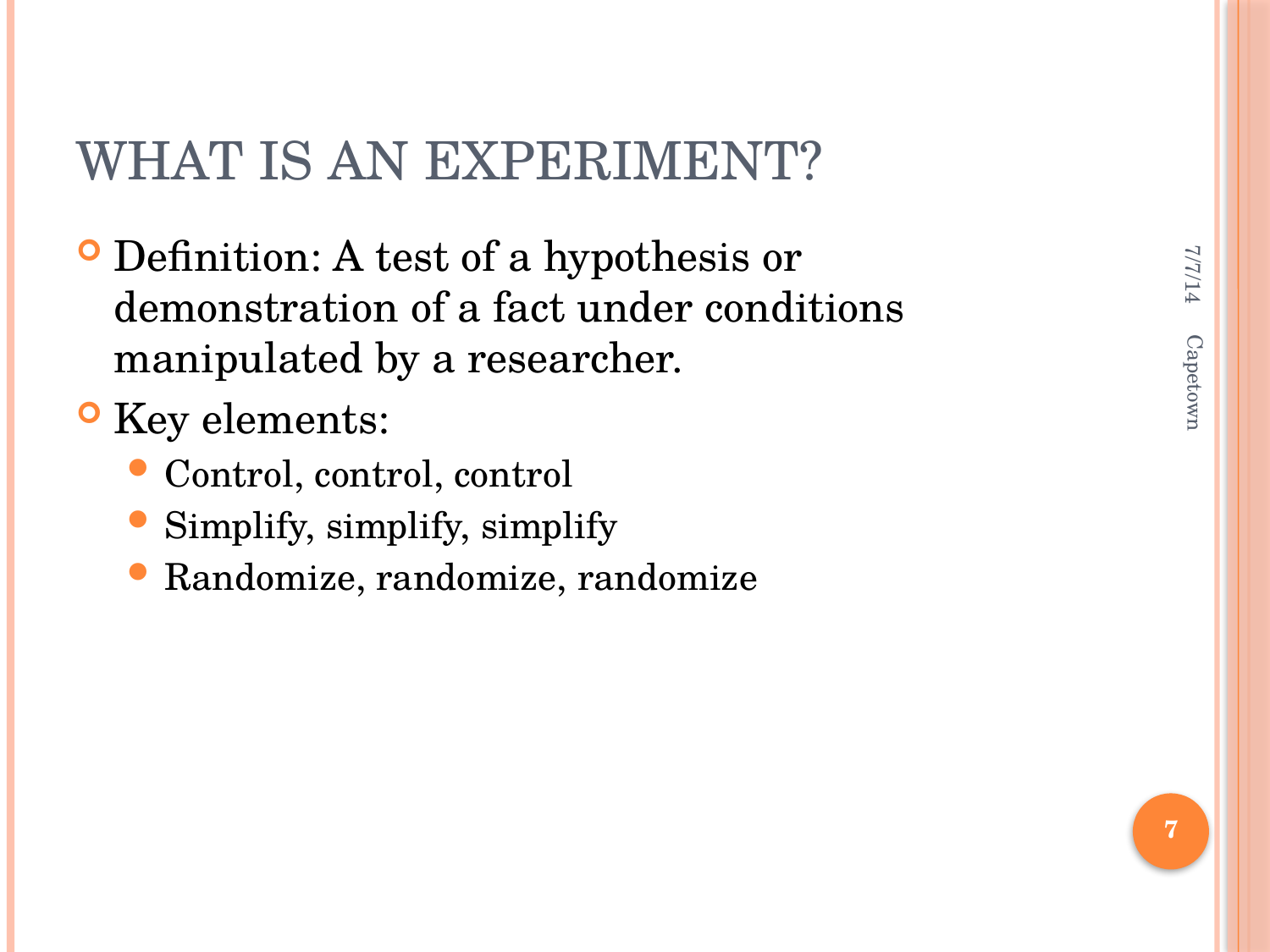

# What Is an Experiment?
7/7/14
Definition: A test of a hypothesis or demonstration of a fact under conditions manipulated by a researcher.
Key elements:
Control, control, control
Simplify, simplify, simplify
Randomize, randomize, randomize
Capetown
7